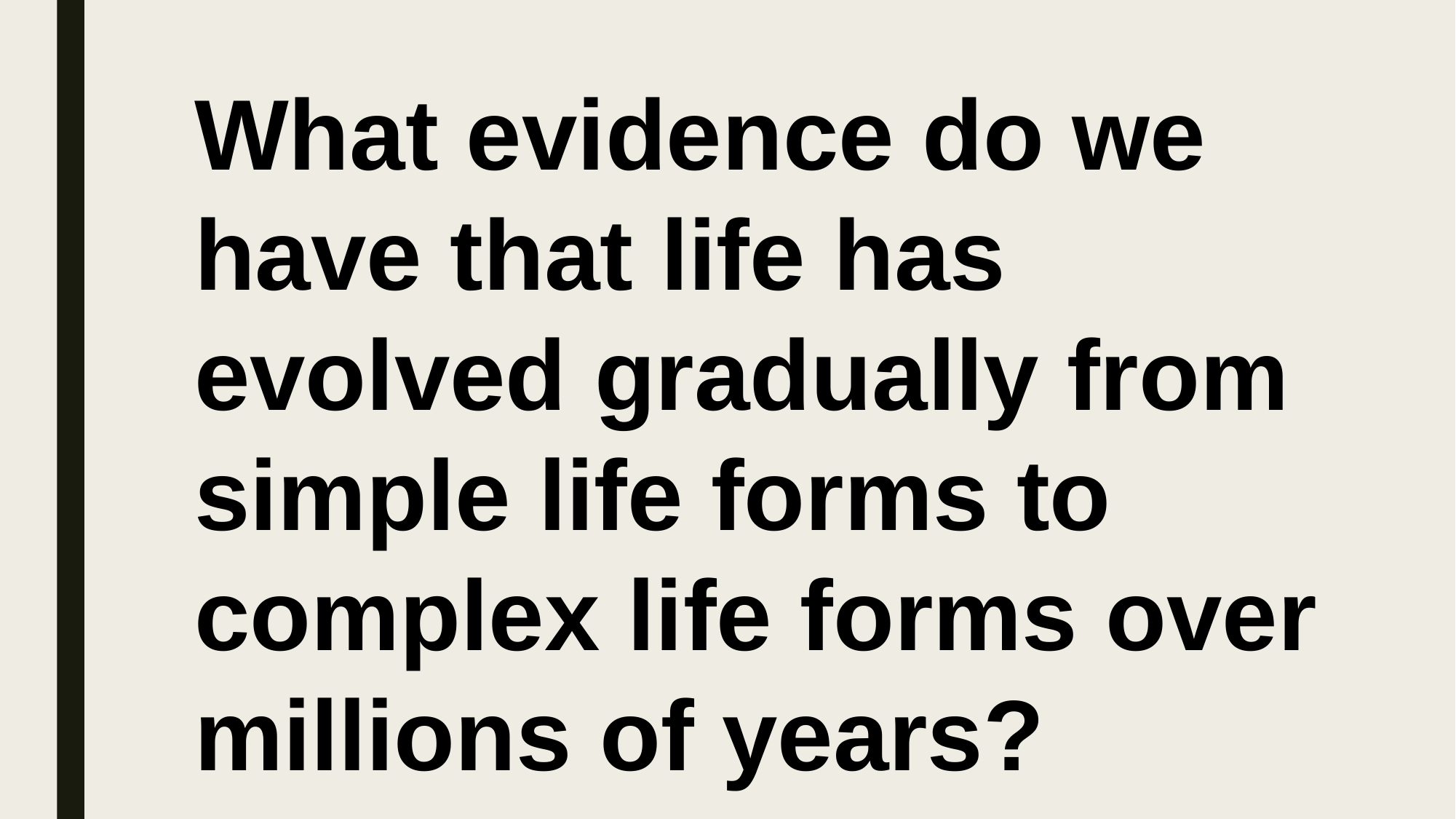

What evidence do we have that life has evolved gradually from simple life forms to complex life forms over millions of years?